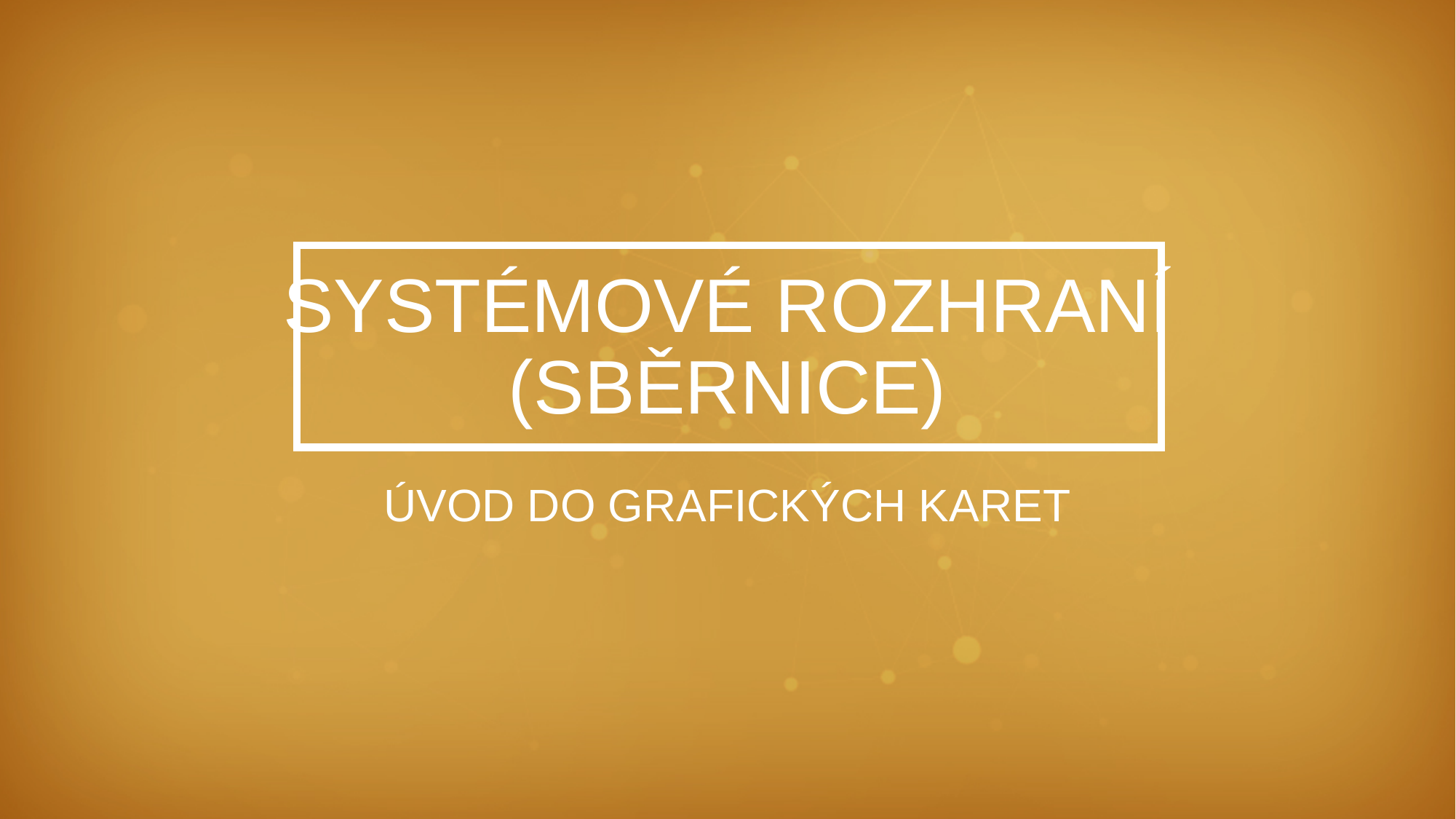

# SYSTÉMOVÉ ROZHRANÍ (SBĚRNICE)
ÚVOD DO GRAFICKÝCH KARET